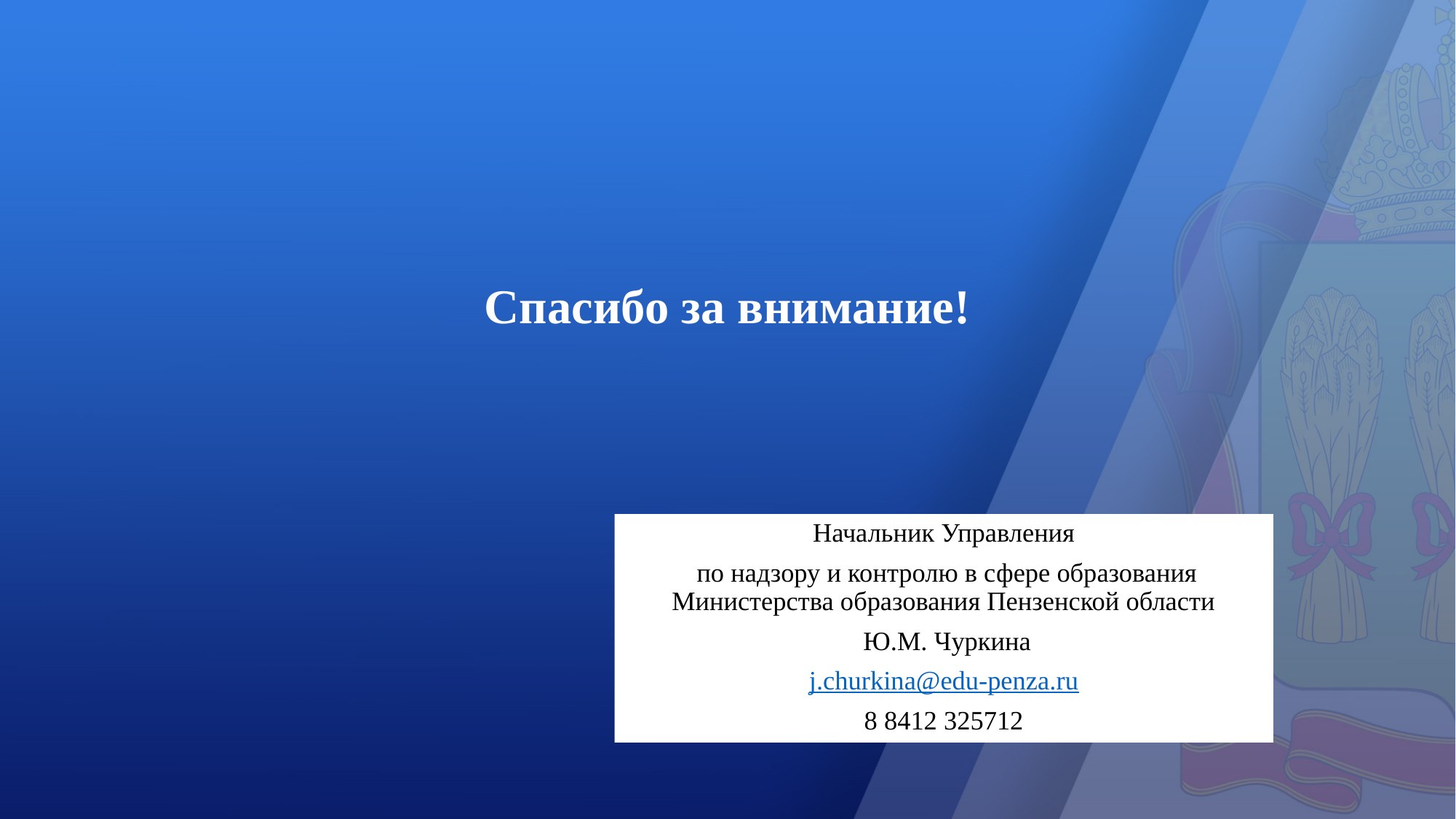

# Спасибо за внимание!
Начальник Управления
 по надзору и контролю в сфере образования Министерства образования Пензенской области
 Ю.М. Чуркина
j.churkina@edu-penza.ru
8 8412 325712